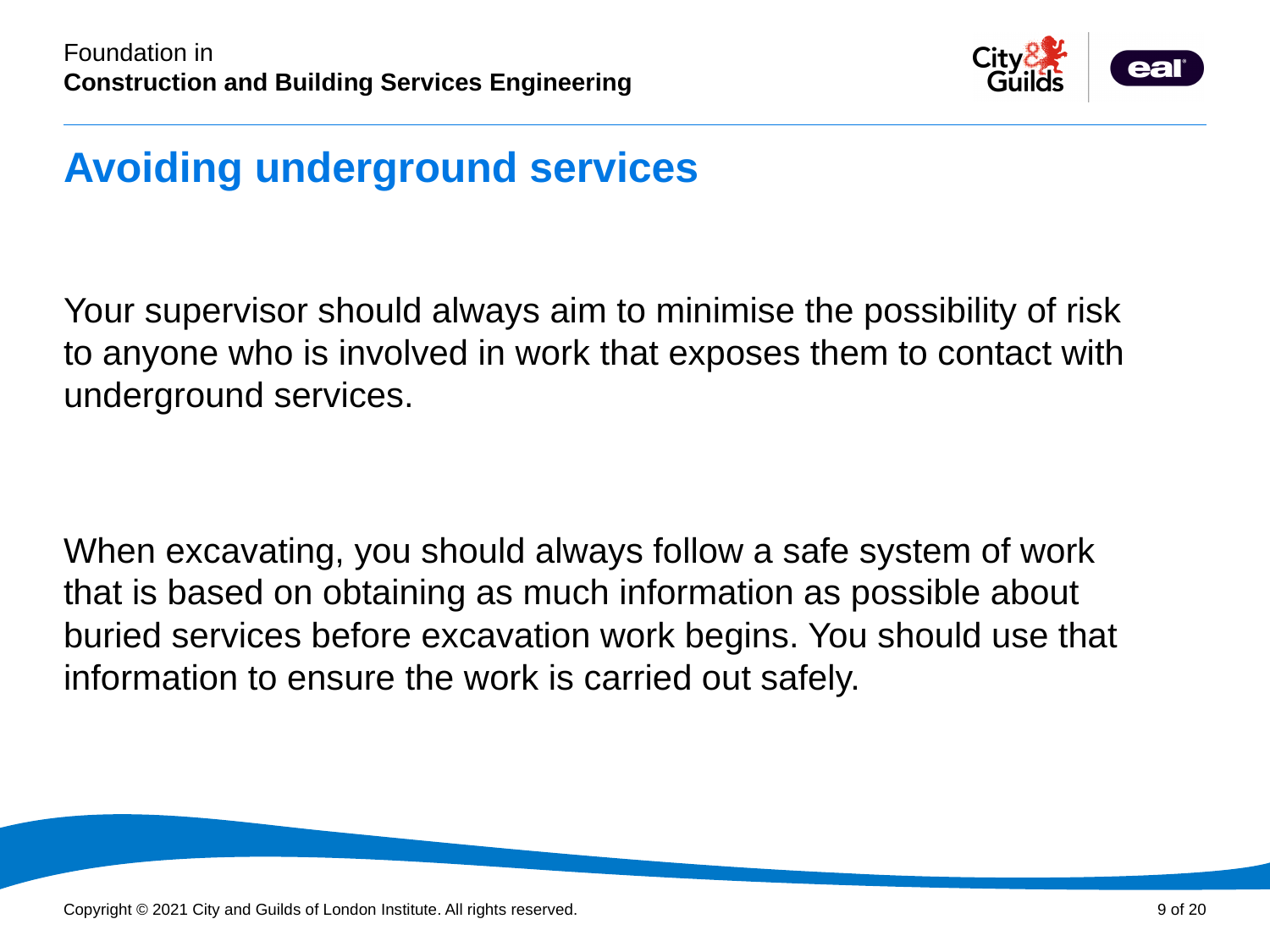

# Avoiding underground services

Your supervisor should always aim to minimise the possibility of risk to anyone who is involved in work that exposes them to contact with underground services.

When excavating, you should always follow a safe system of work that is based on obtaining as much information as possible about buried services before excavation work begins. You should use that information to ensure the work is carried out safely.